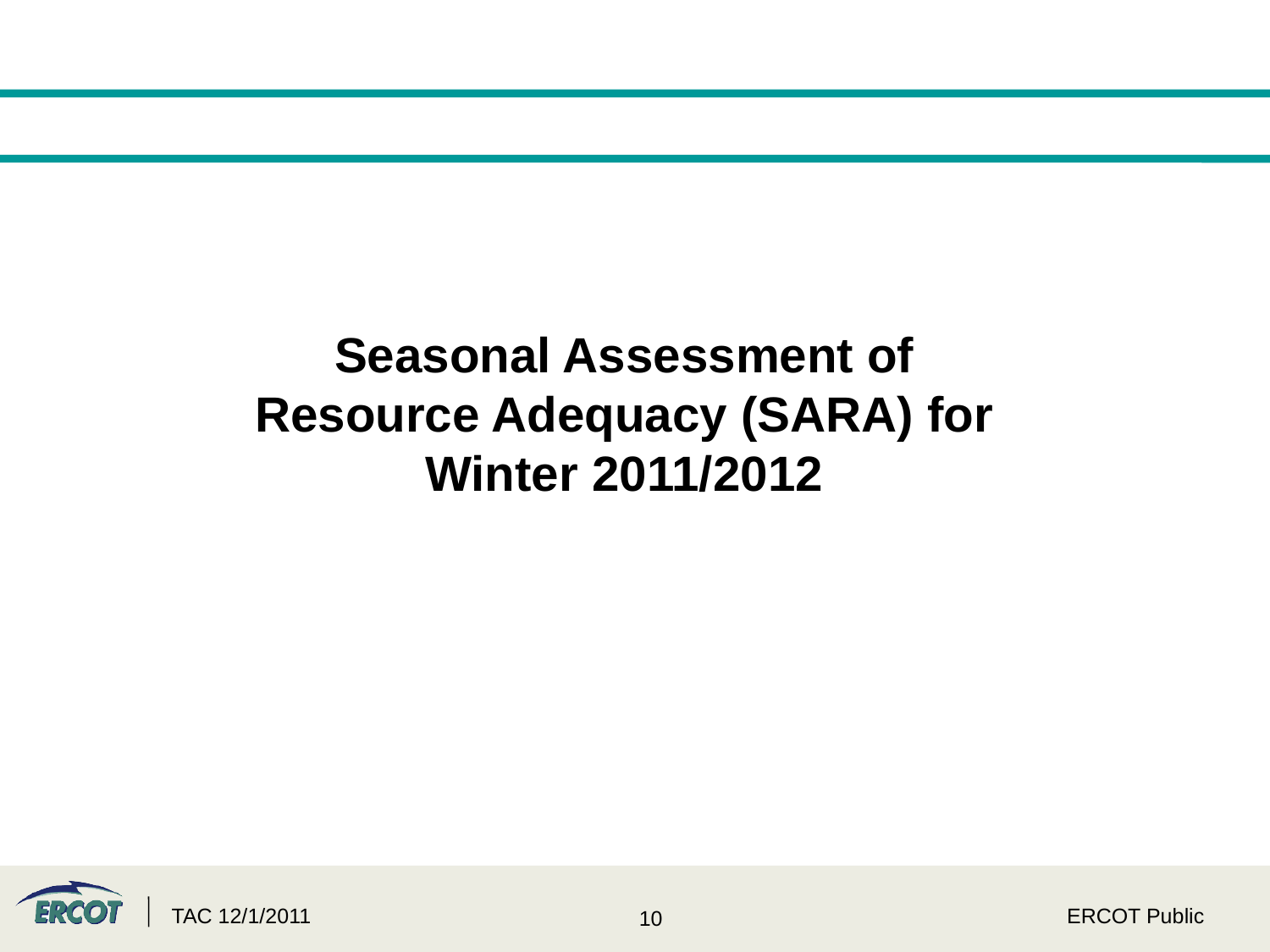

Seasonal Assessment of Resource Adequacy (SARA) for Winter 2011/2012
TAC 12/1/2011
ERCOT Public